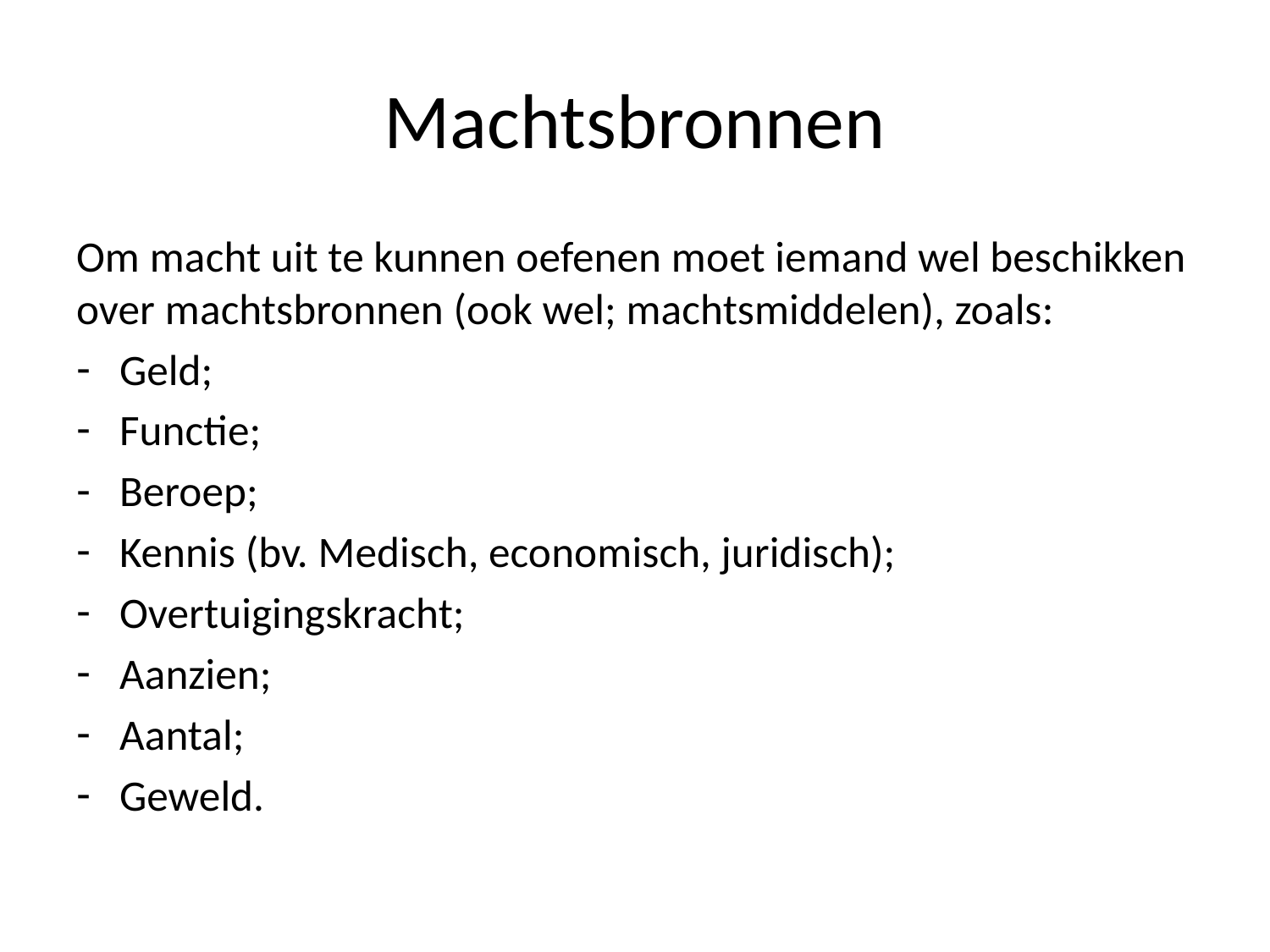

# Machtsbronnen
Om macht uit te kunnen oefenen moet iemand wel beschikken over machtsbronnen (ook wel; machtsmiddelen), zoals:
Geld;
Functie;
Beroep;
Kennis (bv. Medisch, economisch, juridisch);
Overtuigingskracht;
Aanzien;
Aantal;
Geweld.